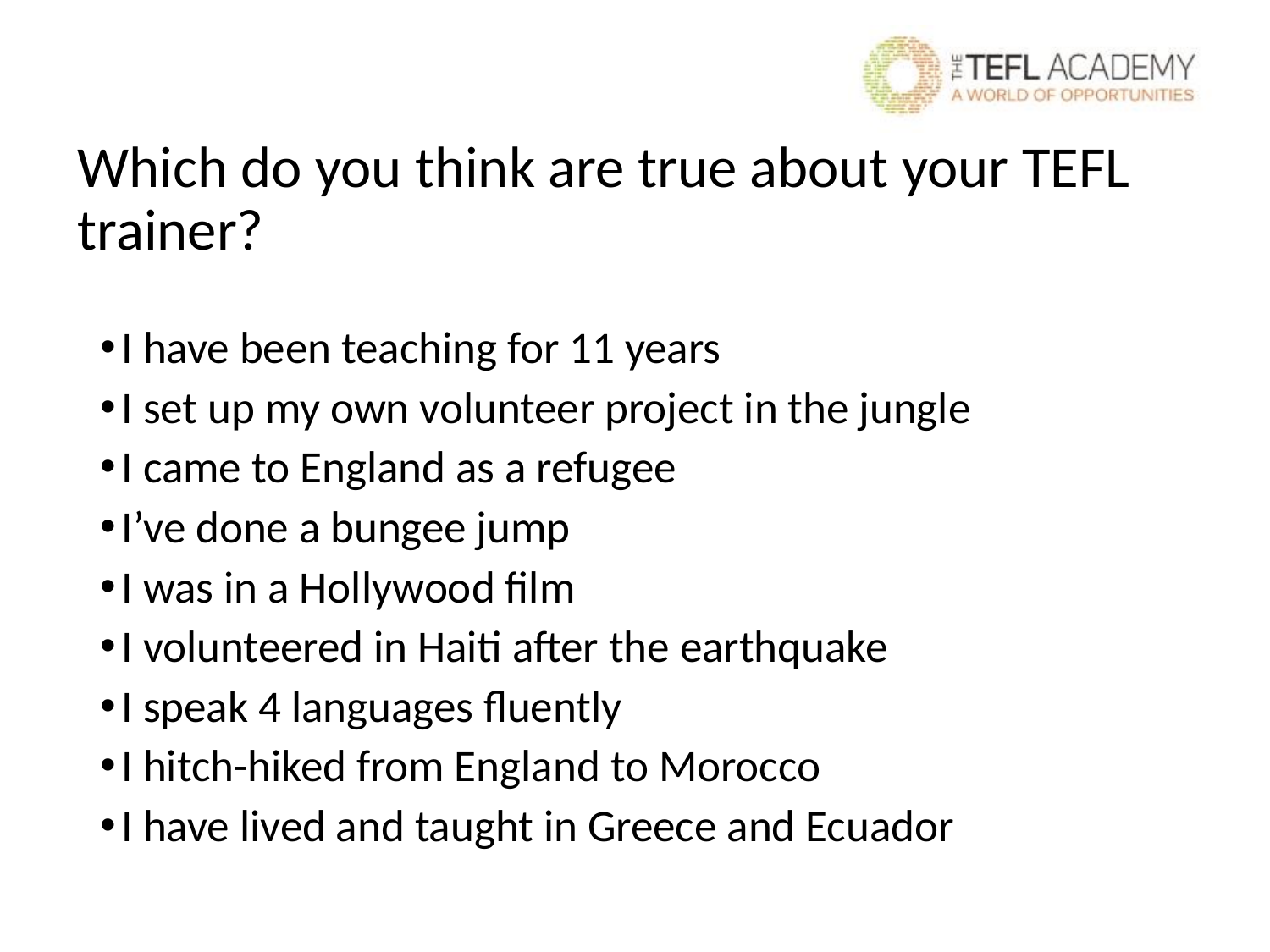

# Which do you think are true about your TEFL trainer?

I have been teaching for 11 years
I set up my own volunteer project in the jungle
I came to England as a refugee
I’ve done a bungee jump
I was in a Hollywood film
I volunteered in Haiti after the earthquake
I speak 4 languages fluently
I hitch-hiked from England to Morocco
I have lived and taught in Greece and Ecuador